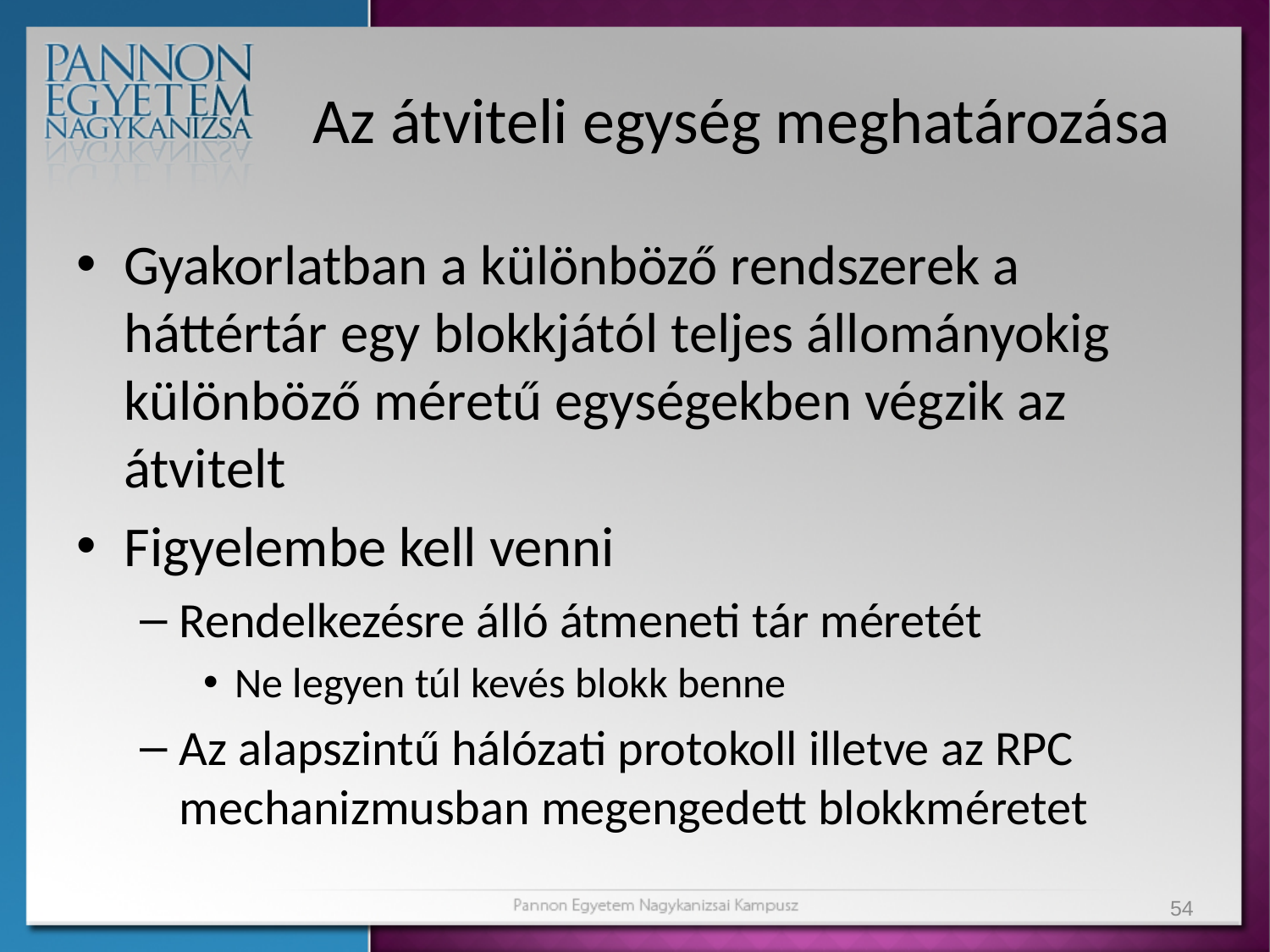

# Az átviteli egység meghatározása
Gyakorlatban a különböző rendszerek a háttértár egy blokkjától teljes állományokig különböző méretű egységekben végzik az átvitelt
Figyelembe kell venni
Rendelkezésre álló átmeneti tár méretét
Ne legyen túl kevés blokk benne
Az alapszintű hálózati protokoll illetve az RPC mechanizmusban megengedett blokkméretet
54